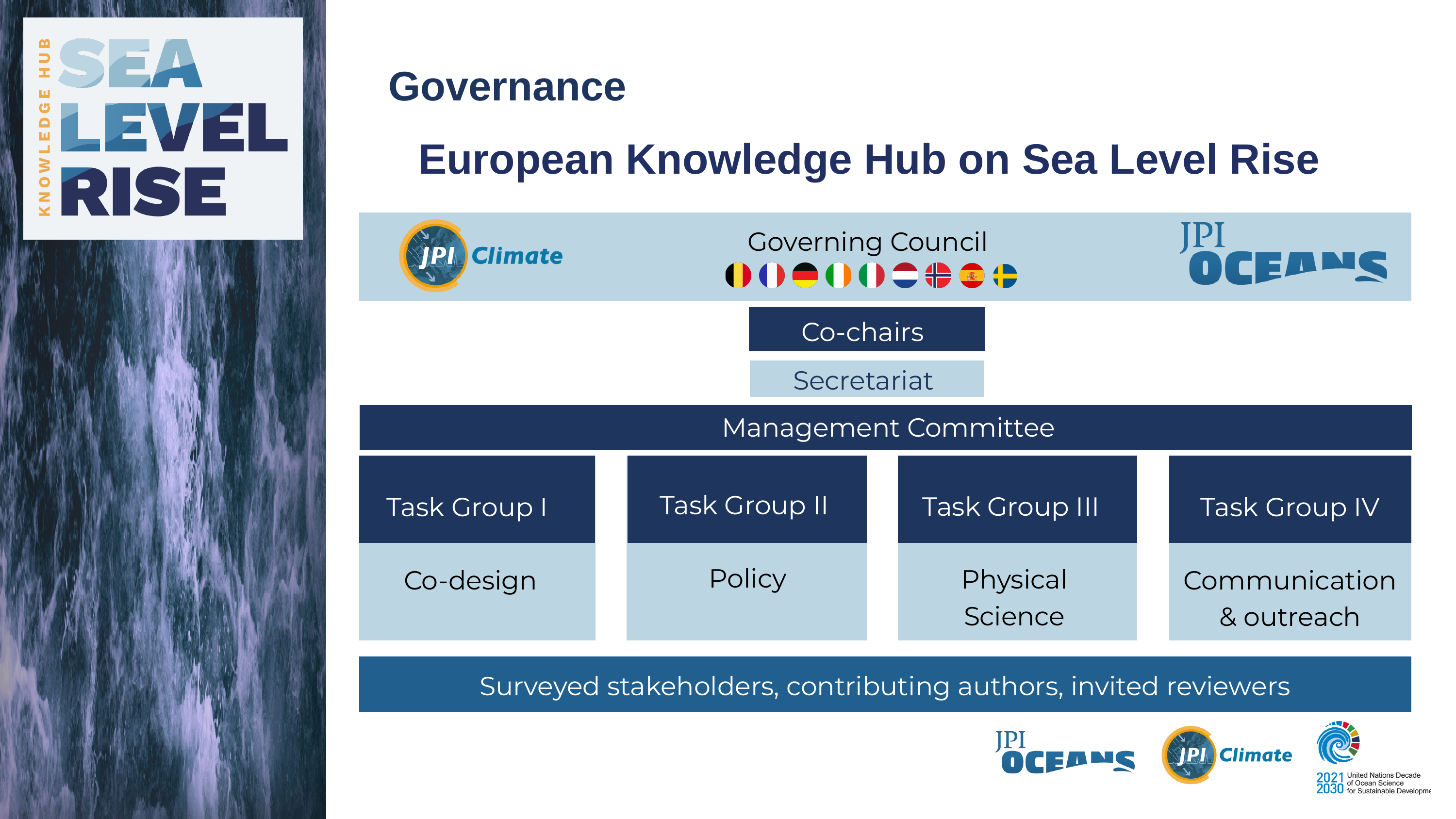

Governance
European Knowledge Hub on Sea Level Rise​

Governing Council

Co-chairs
Secretariat

Management Committee

Task Group II

Policy
Task Group III

Physical Science
Task Group I

Co-design
Task Group IV

Communication & outreach

Surveyed stakeholders, contributing authors, invited reviewers